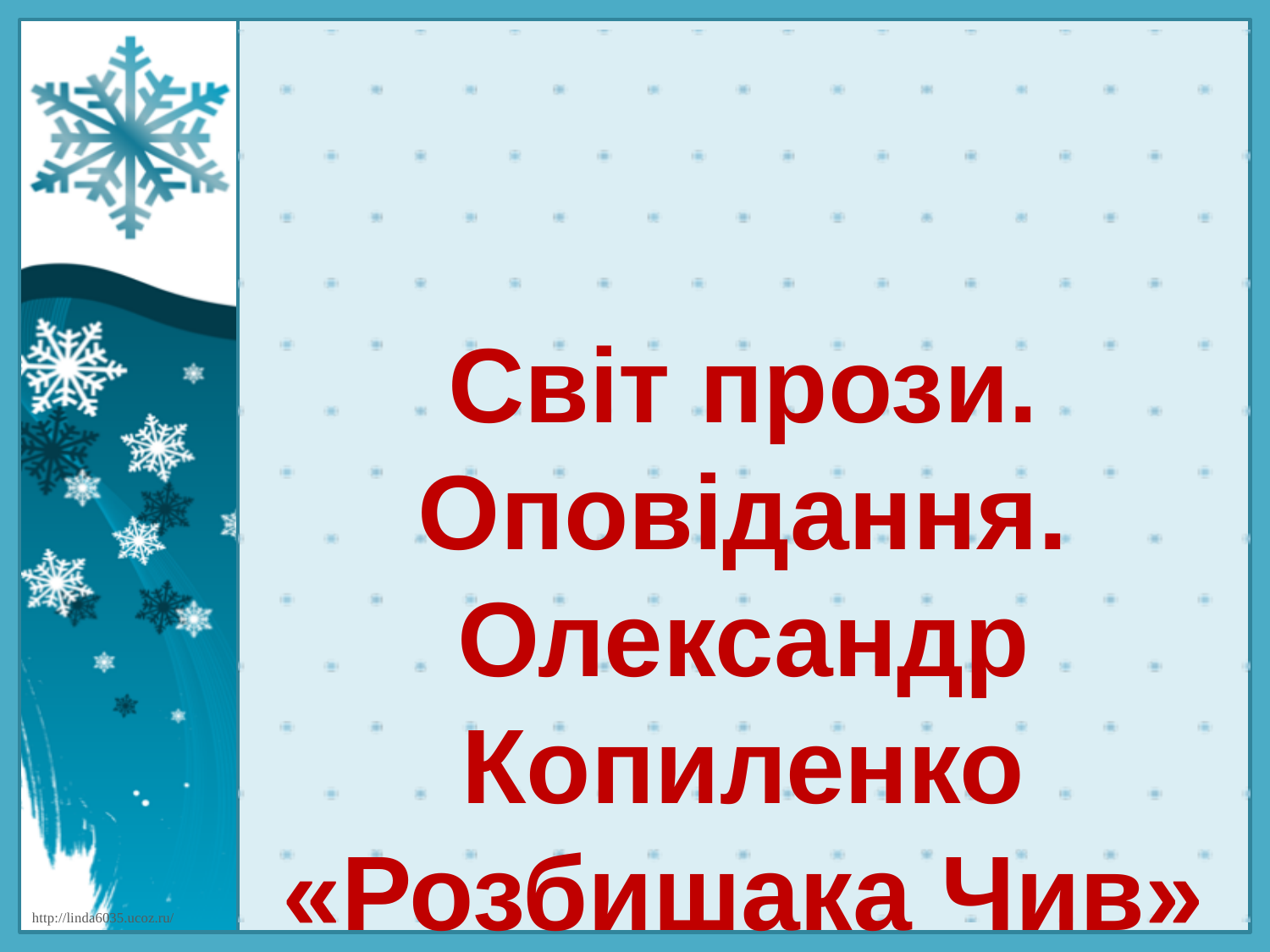

Світ прози. Оповідання. Олександр Копиленко «Розбишака Чив»